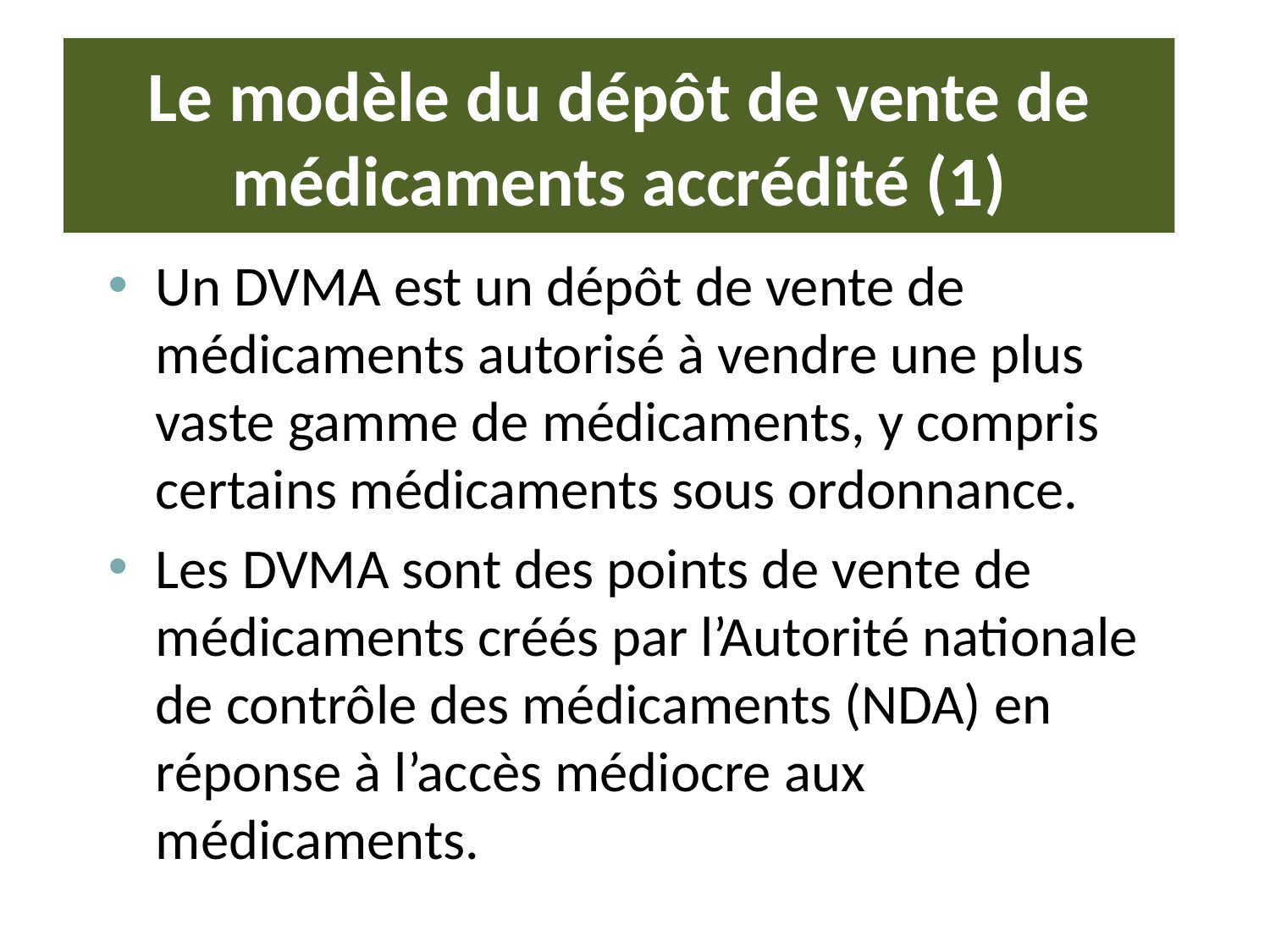

# Le modèle du dépôt de vente de médicaments accrédité (1)
Un DVMA est un dépôt de vente de médicaments autorisé à vendre une plus vaste gamme de médicaments, y compris certains médicaments sous ordonnance.
Les DVMA sont des points de vente de médicaments créés par l’Autorité nationale de contrôle des médicaments (NDA) en réponse à l’accès médiocre aux médicaments.